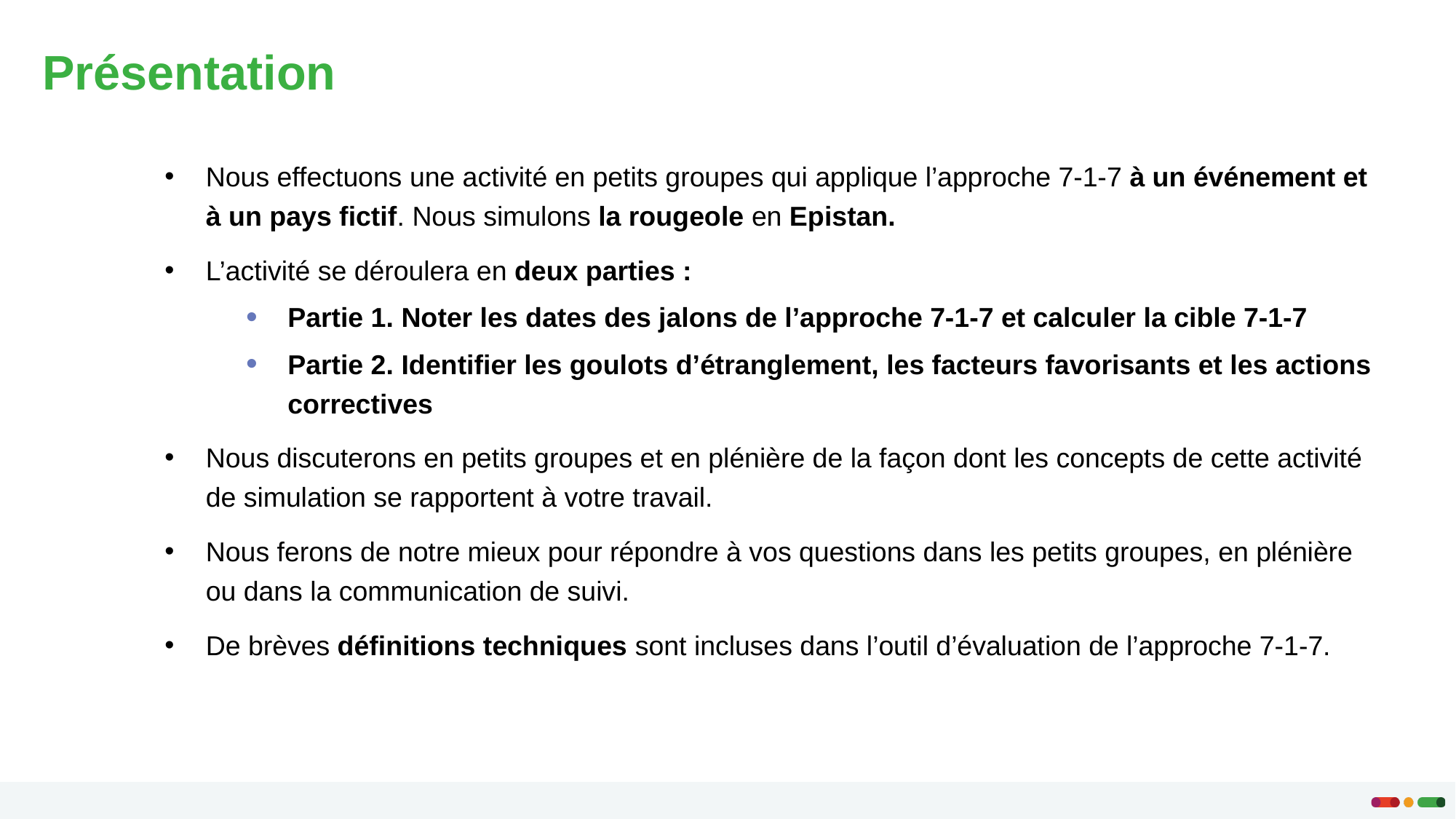

Présentation
Nous effectuons une activité en petits groupes qui applique l’approche 7-1-7 à un événement et à un pays fictif. Nous simulons la rougeole en Epistan.
L’activité se déroulera en deux parties :
Partie 1. Noter les dates des jalons de l’approche 7-1-7 et calculer la cible 7-1-7
Partie 2. Identifier les goulots d’étranglement, les facteurs favorisants et les actions correctives
Nous discuterons en petits groupes et en plénière de la façon dont les concepts de cette activité de simulation se rapportent à votre travail.
Nous ferons de notre mieux pour répondre à vos questions dans les petits groupes, en plénière ou dans la communication de suivi.
De brèves définitions techniques sont incluses dans l’outil d’évaluation de l’approche 7-1-7.